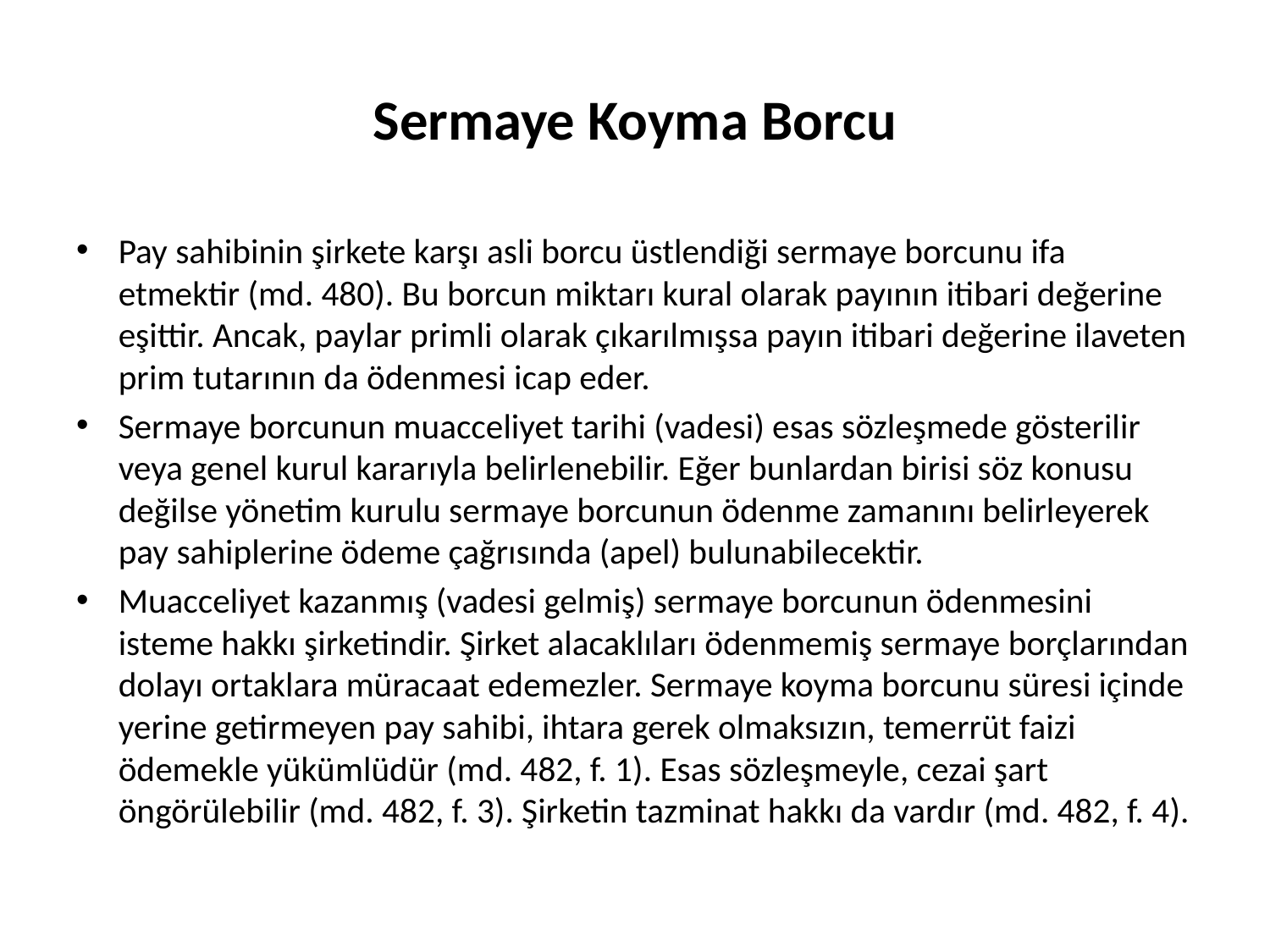

# Sermaye Koyma Borcu
Pay sahibinin şirkete karşı asli borcu üstlendiği sermaye borcunu ifa etmektir (md. 480). Bu borcun miktarı kural olarak payının itibari değerine eşittir. Ancak, paylar primli olarak çıkarılmışsa payın itibari değerine ilaveten prim tutarının da ödenmesi icap eder.
Sermaye borcunun muacceliyet tarihi (vadesi) esas sözleşmede gösterilir veya genel kurul kararıyla belirlenebilir. Eğer bunlardan birisi söz konusu değilse yönetim kurulu sermaye borcunun ödenme zamanını belirleyerek pay sahiplerine ödeme çağrısında (apel) bulunabilecektir.
Muacceliyet kazanmış (vadesi gelmiş) sermaye borcunun ödenmesini isteme hakkı şirketindir. Şirket alacaklıları ödenmemiş sermaye borçlarından dolayı ortaklara müracaat edemezler. Sermaye koyma borcunu süresi içinde yerine getirmeyen pay sahibi, ihtara gerek olmaksızın, temerrüt faizi ödemekle yükümlüdür (md. 482, f. 1). Esas sözleşmeyle, cezai şart öngörülebilir (md. 482, f. 3). Şirketin tazminat hakkı da vardır (md. 482, f. 4).